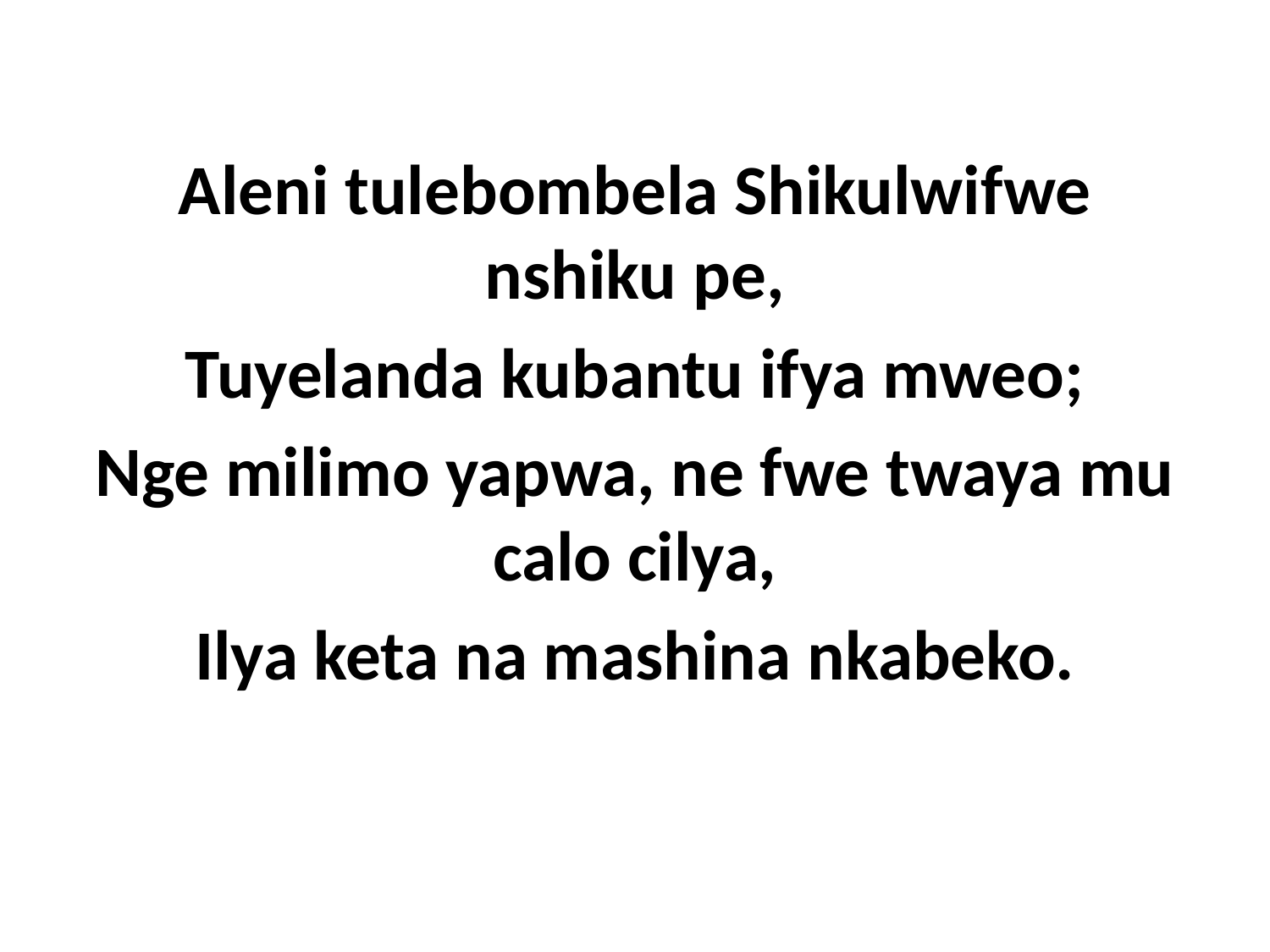

Aleni tulebombela Shikulwifwe nshiku pe,
Tuyelanda kubantu ifya mweo;
Nge milimo yapwa, ne fwe twaya mu calo cilya,
Ilya keta na mashina nkabeko.